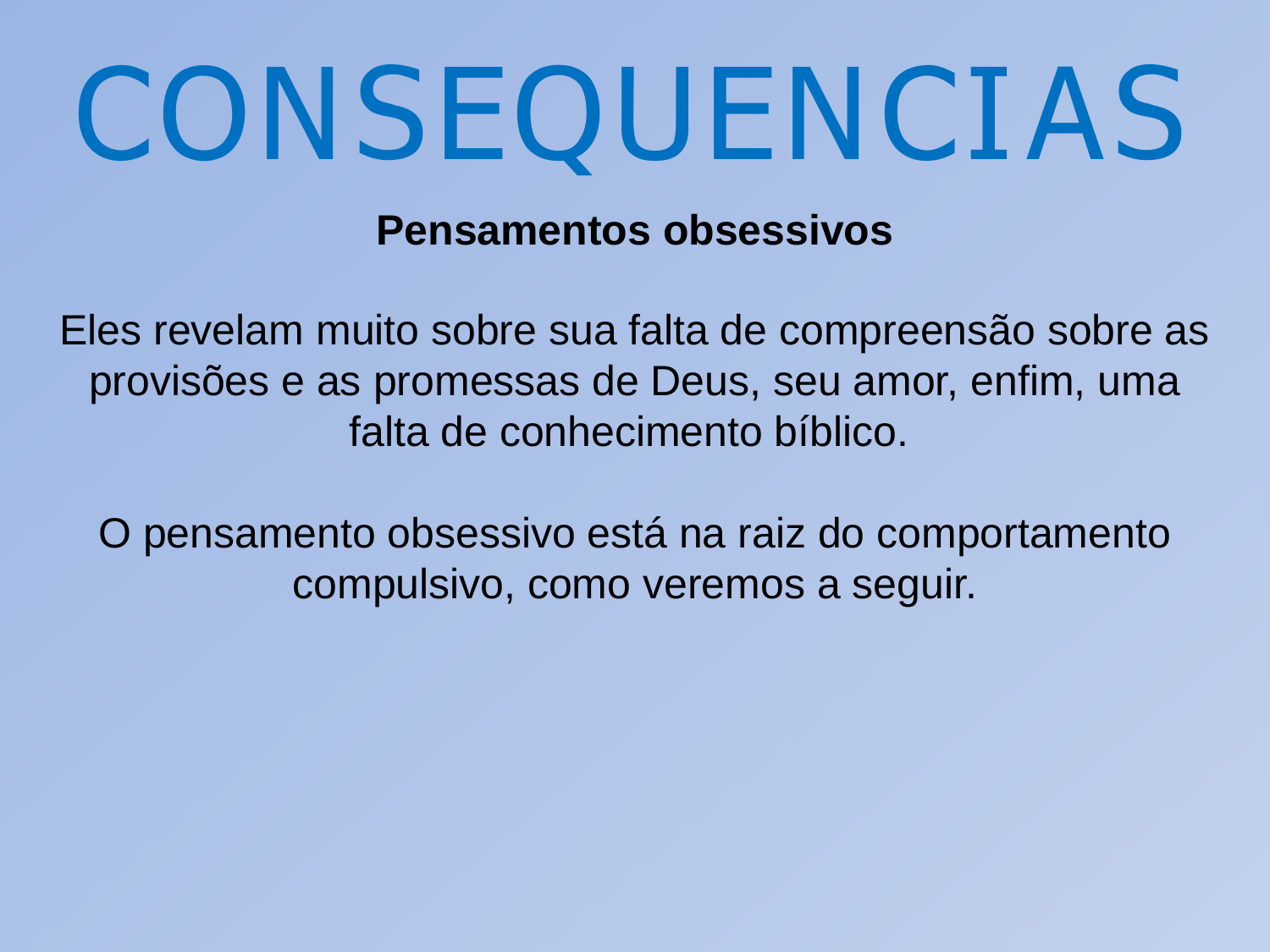

CONSEQUENCIAS

Pensamentos obsessivos

Eles revelam muito sobre sua falta de compreensão sobre as provisões e as promessas de Deus, seu amor, enfim, uma falta de conhecimento bíblico.

O pensamento obsessivo está na raiz do comportamento compulsivo, como veremos a seguir.